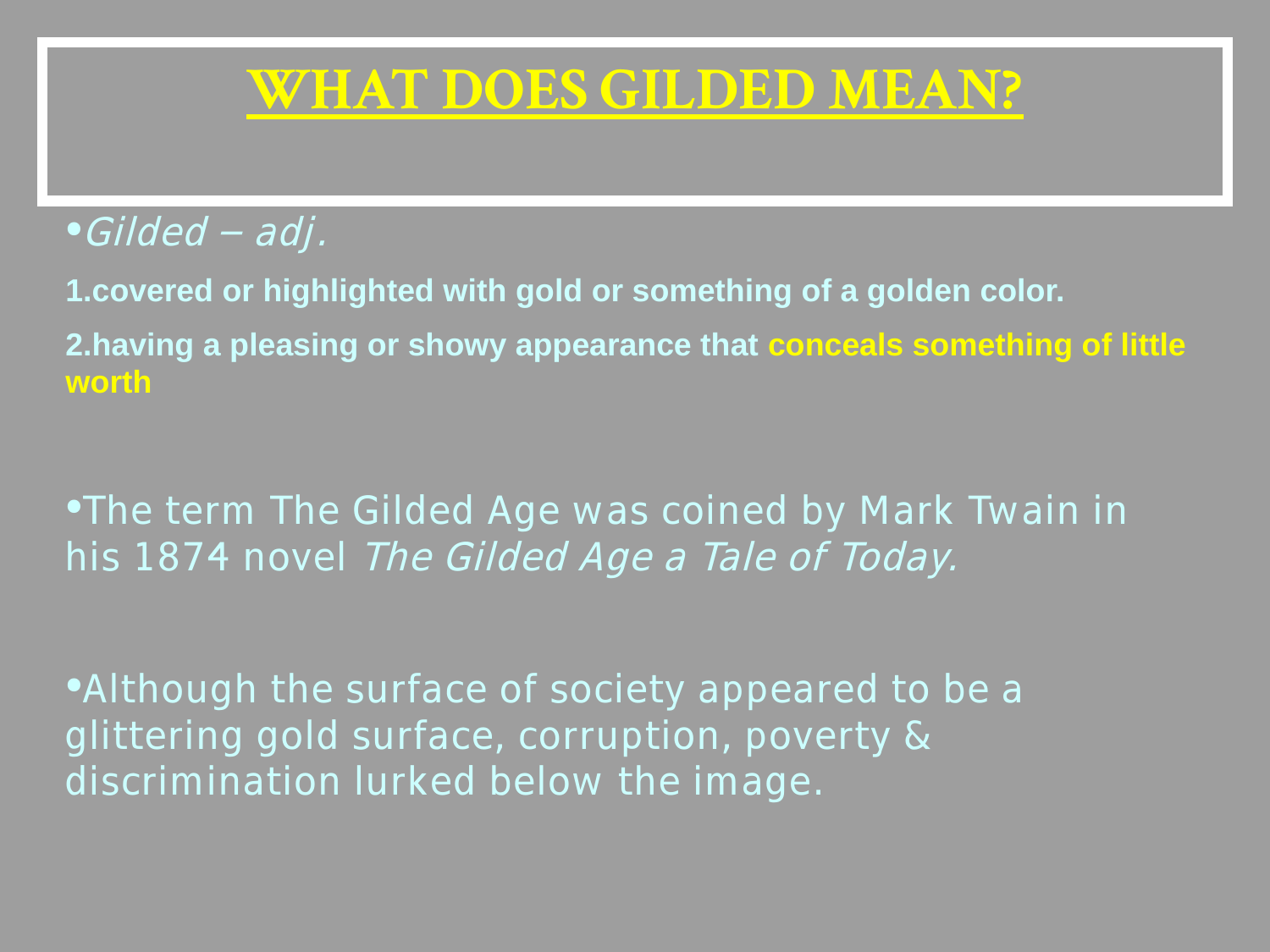

# WHAT DOES GILDED MEAN?
Gilded – adj.
1.covered or highlighted with gold or something of a golden color.
2.having a pleasing or showy appearance that conceals something of little worth

The term The Gilded Age was coined by Mark Twain in his 1874 novel The Gilded Age a Tale of Today.

Although the surface of society appeared to be a glittering gold surface, corruption, poverty & discrimination lurked below the image.